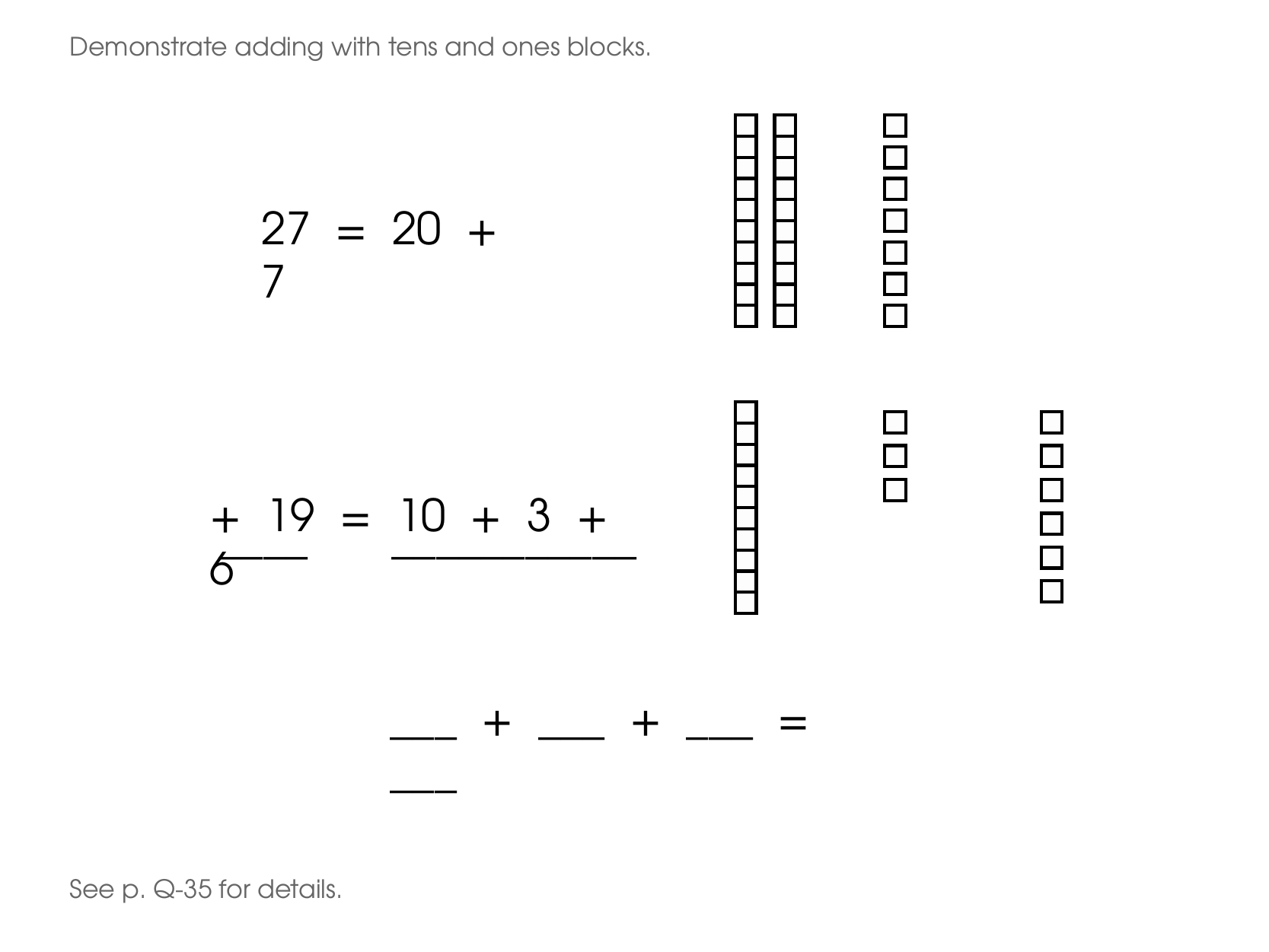

Demonstrate adding with tens and ones blocks.

27  =  20  +  7

+  19  =  10  +  3  +  6
____
___________
___  +  ___  +  ___  =  ___
See p. Q-35 for details.